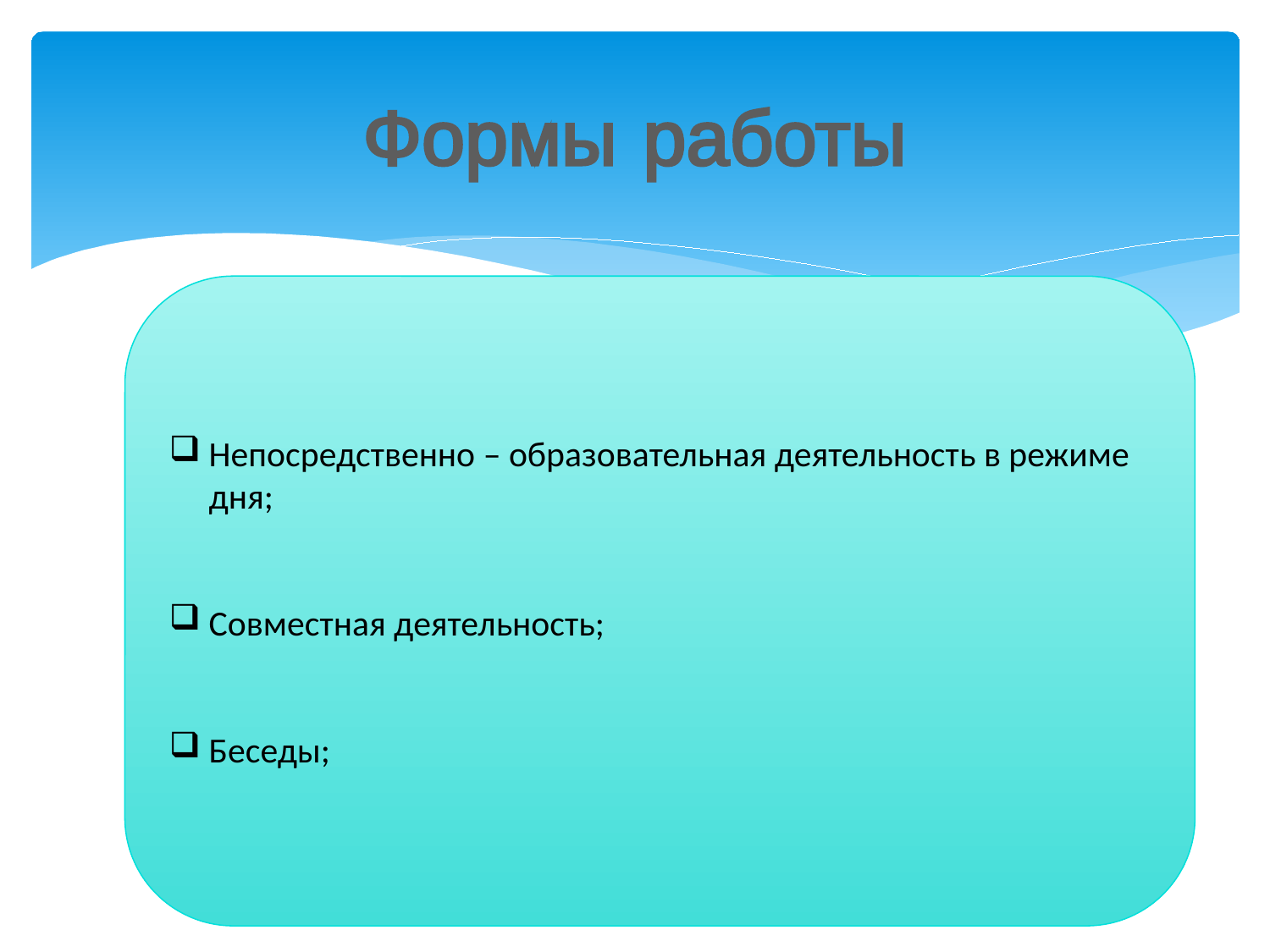

# Формы работы

Непосредственно – образовательная деятельность в режиме дня;

Совместная деятельность;

Беседы;